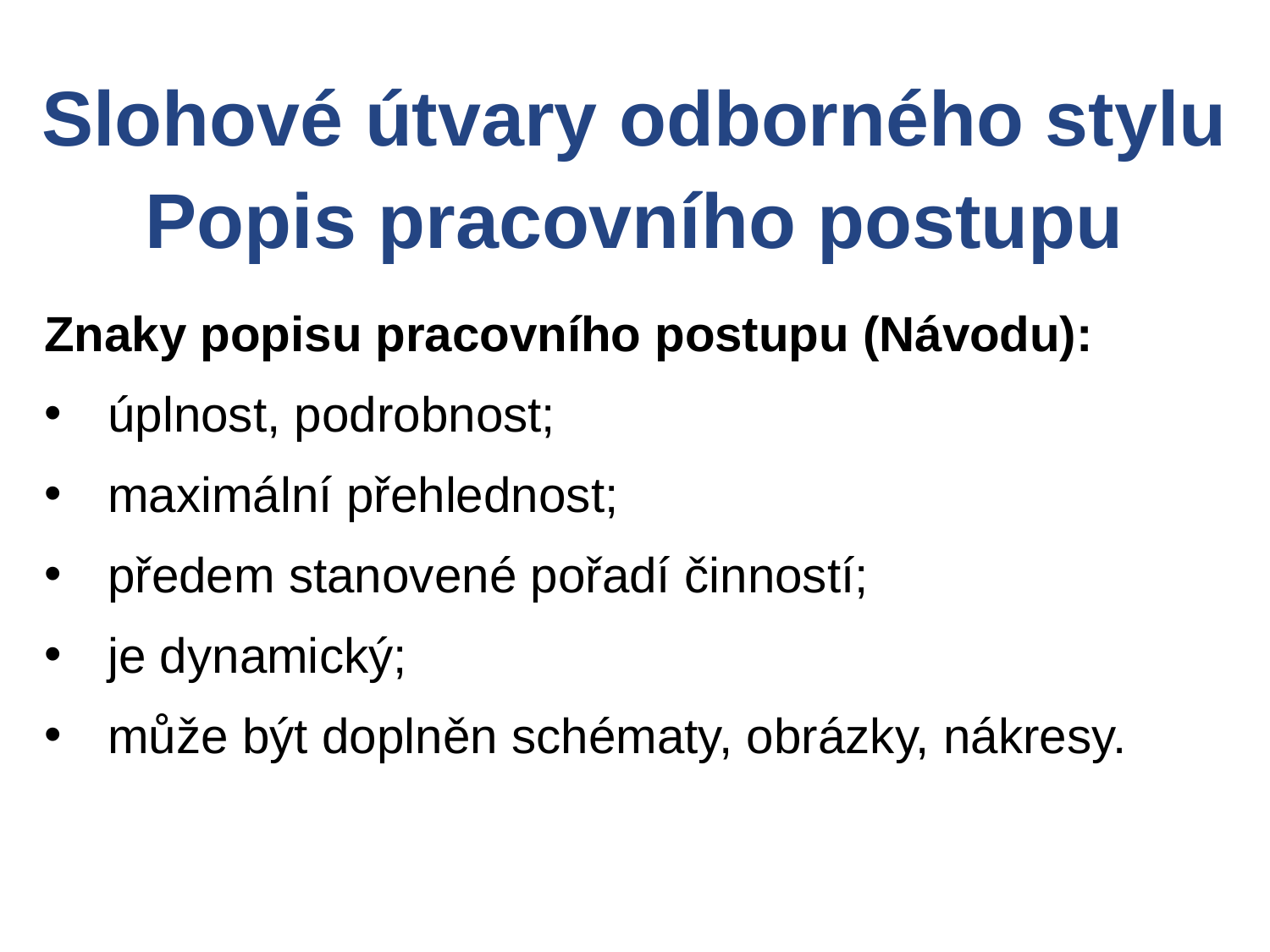

Slohové útvary odborného stylu
Popis pracovního postupu
Znaky popisu pracovního postupu (Návodu):
úplnost, podrobnost;
maximální přehlednost;
předem stanovené pořadí činností;
je dynamický;
může být doplněn schématy, obrázky, nákresy.